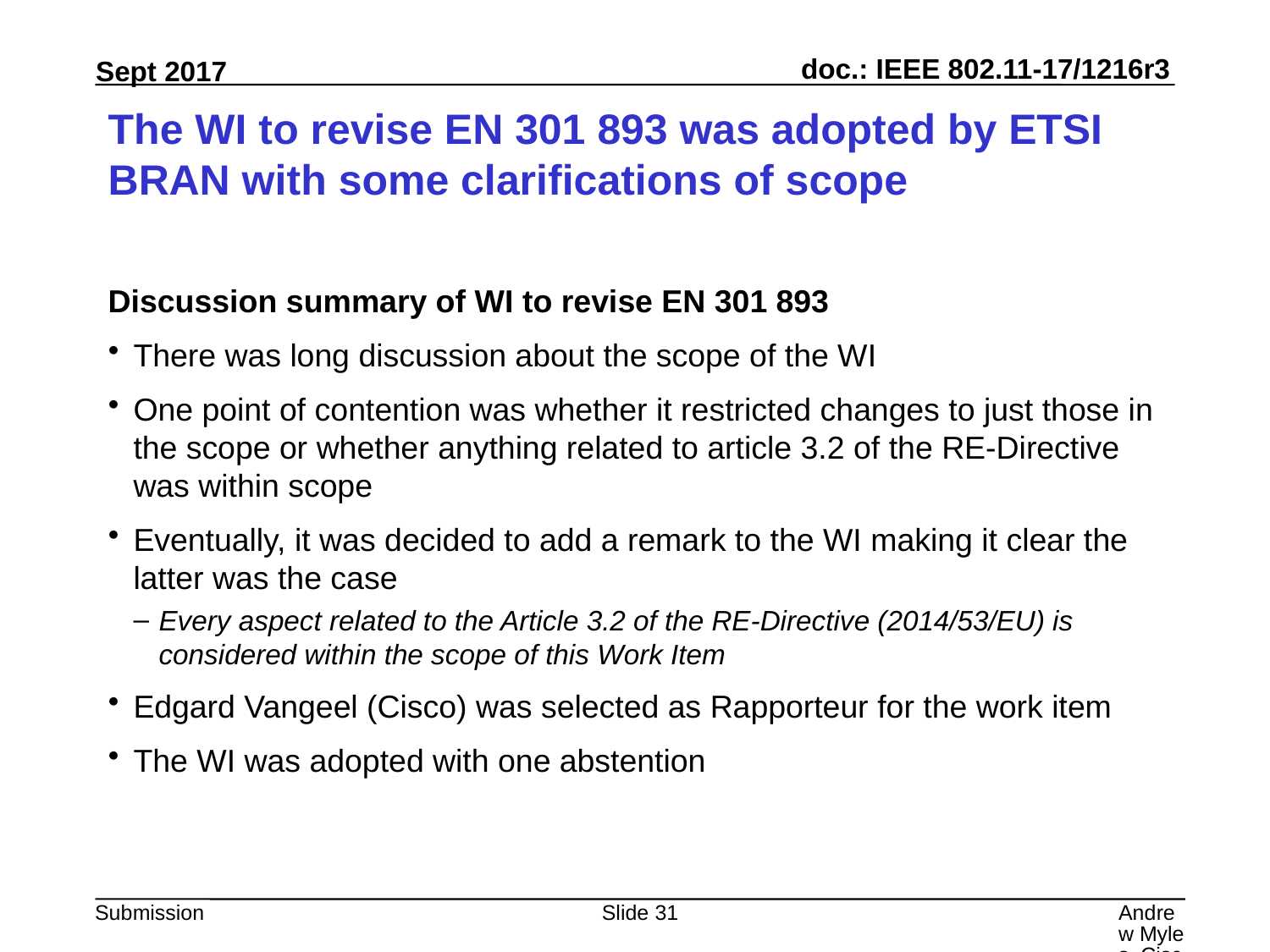

# The WI to revise EN 301 893 was adopted by ETSI BRAN with some clarifications of scope
Discussion summary of WI to revise EN 301 893
There was long discussion about the scope of the WI
One point of contention was whether it restricted changes to just those in the scope or whether anything related to article 3.2 of the RE-Directive was within scope
Eventually, it was decided to add a remark to the WI making it clear the latter was the case
Every aspect related to the Article 3.2 of the RE-Directive (2014/53/EU) is considered within the scope of this Work Item
Edgard Vangeel (Cisco) was selected as Rapporteur for the work item
The WI was adopted with one abstention
Slide 31
Andrew Myles, Cisco